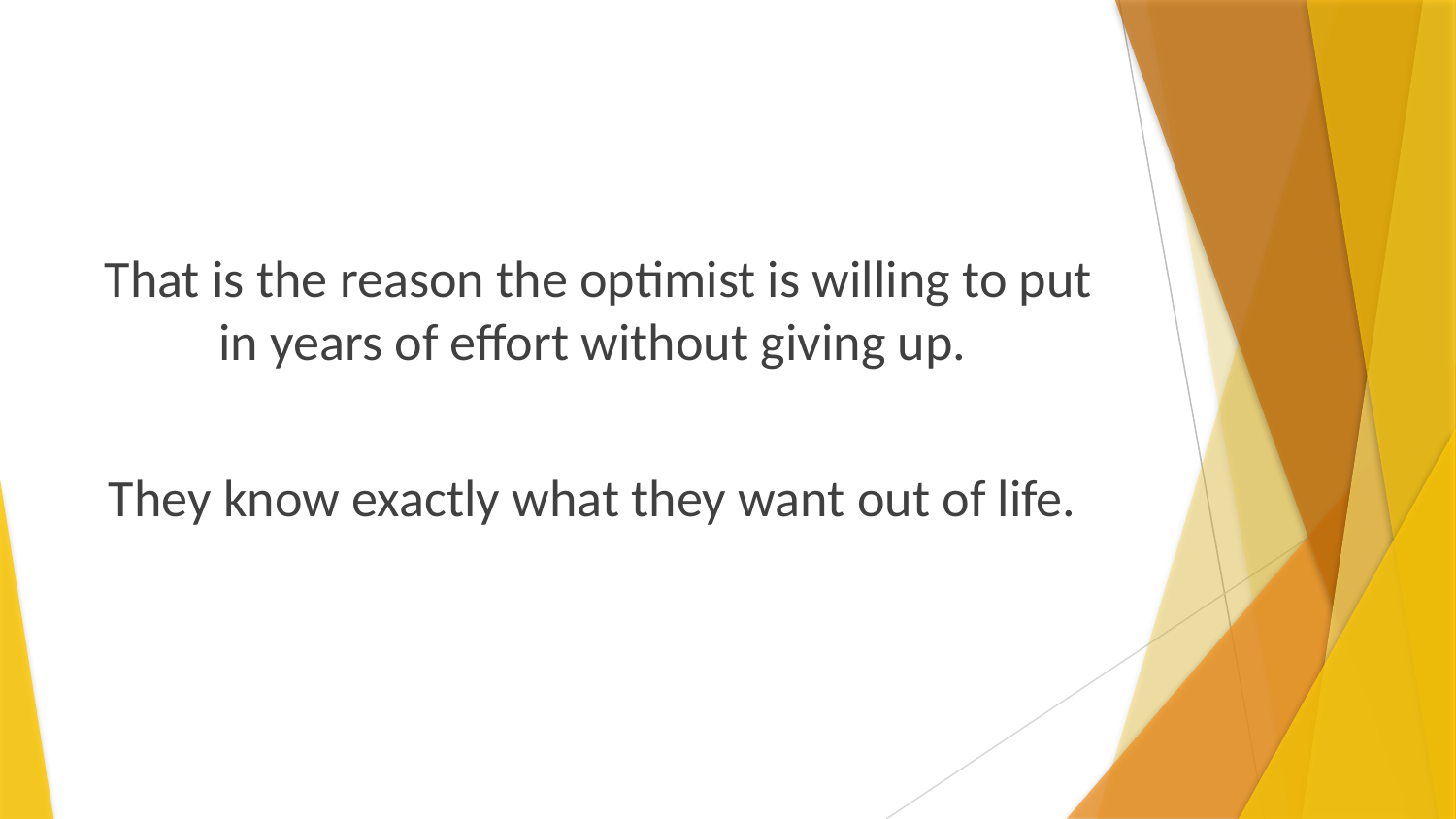

That is the reason the optimist is willing to put in years of effort without giving up.

They know exactly what they want out of life.